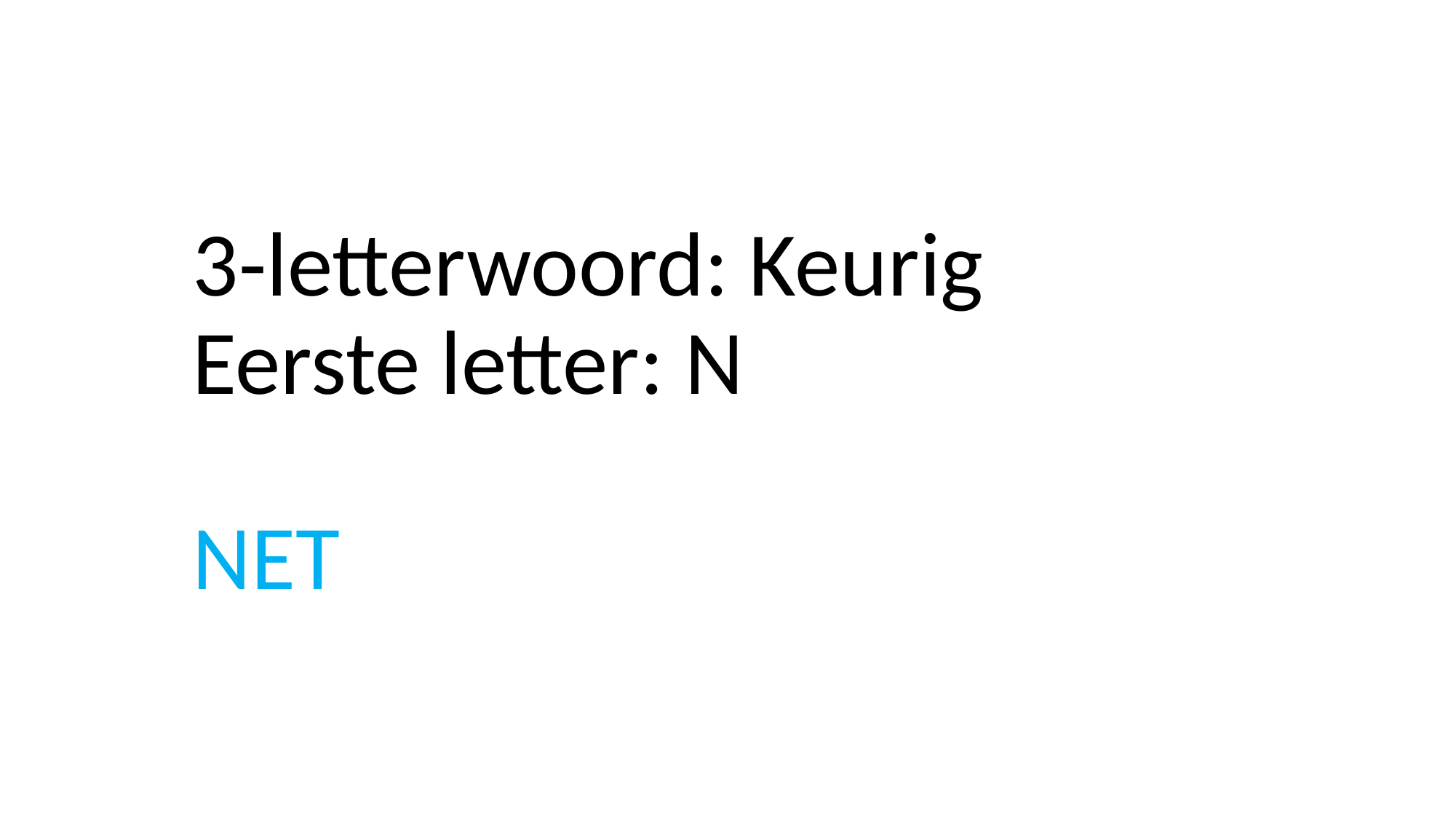

# 3-letterwoord: Keurig Eerste letter: N
NET